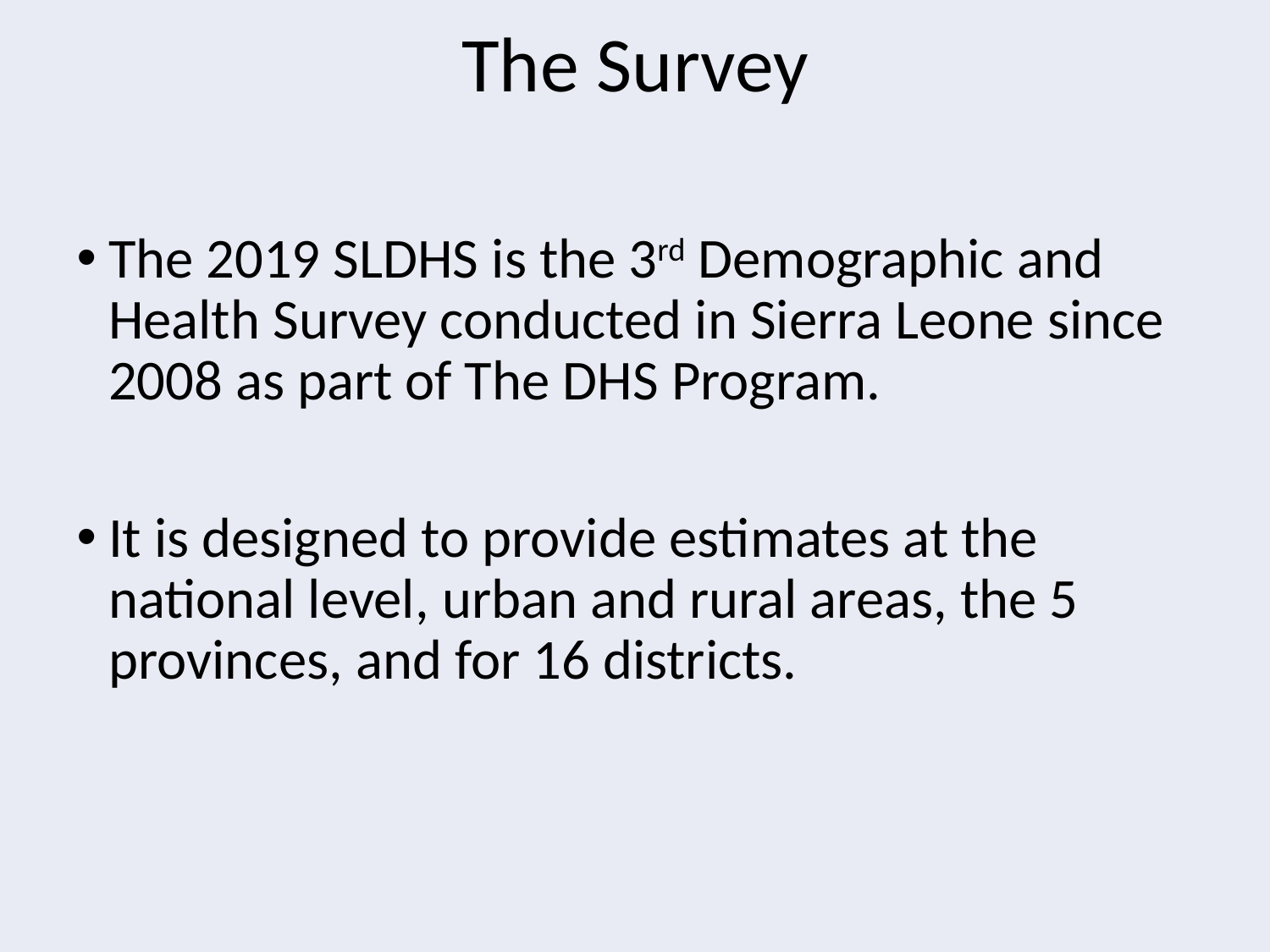

# The Survey
The 2019 SLDHS is the 3rd Demographic and Health Survey conducted in Sierra Leone since 2008 as part of The DHS Program.

It is designed to provide estimates at the national level, urban and rural areas, the 5 provinces, and for 16 districts.